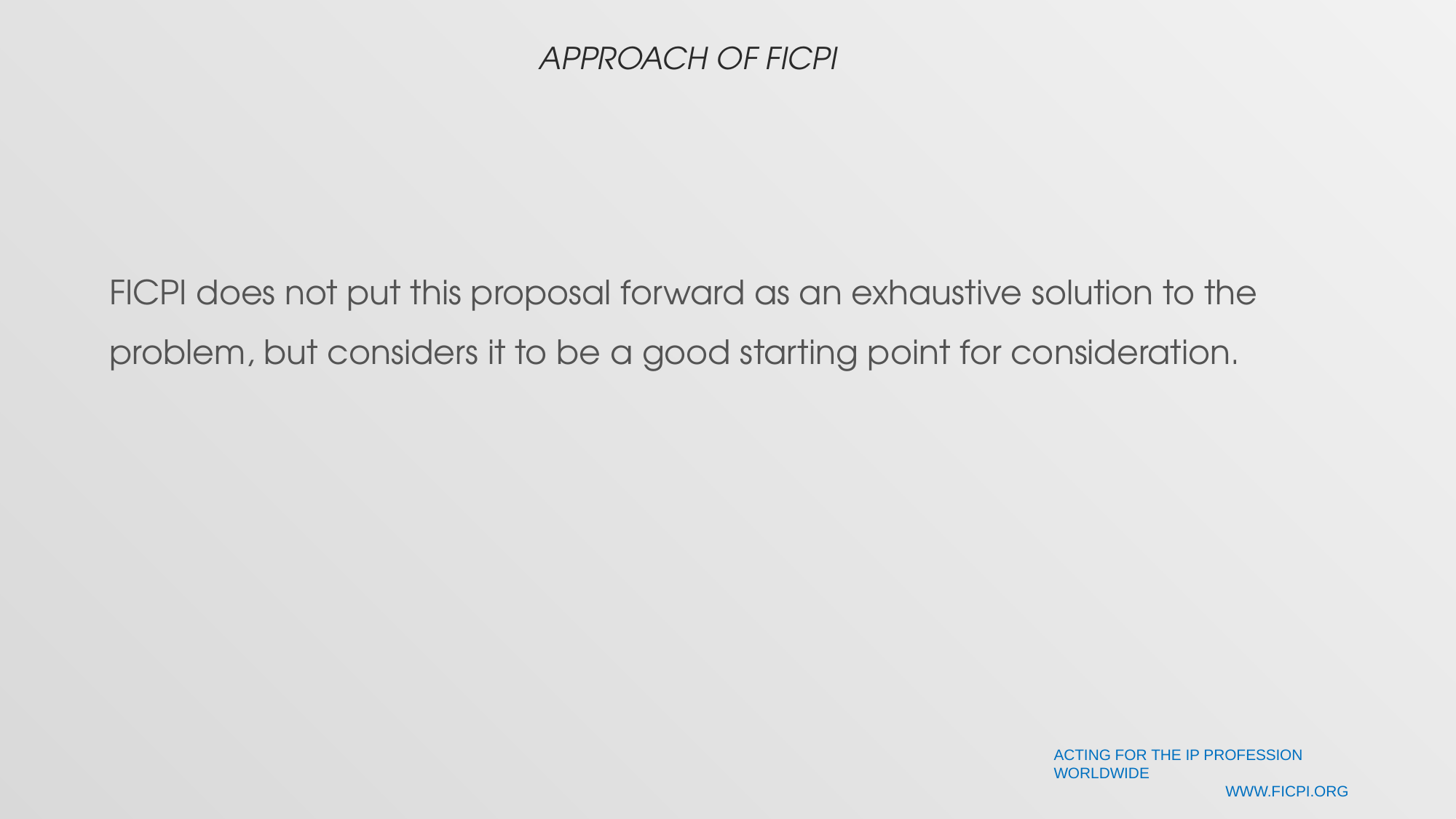

# APPROACH OF FICPI

FICPI does not put this proposal forward as an exhaustive solution to the problem, but considers it to be a good starting point for consideration.

Acting for the IP profession worldwide
                                         www.ficpi.org